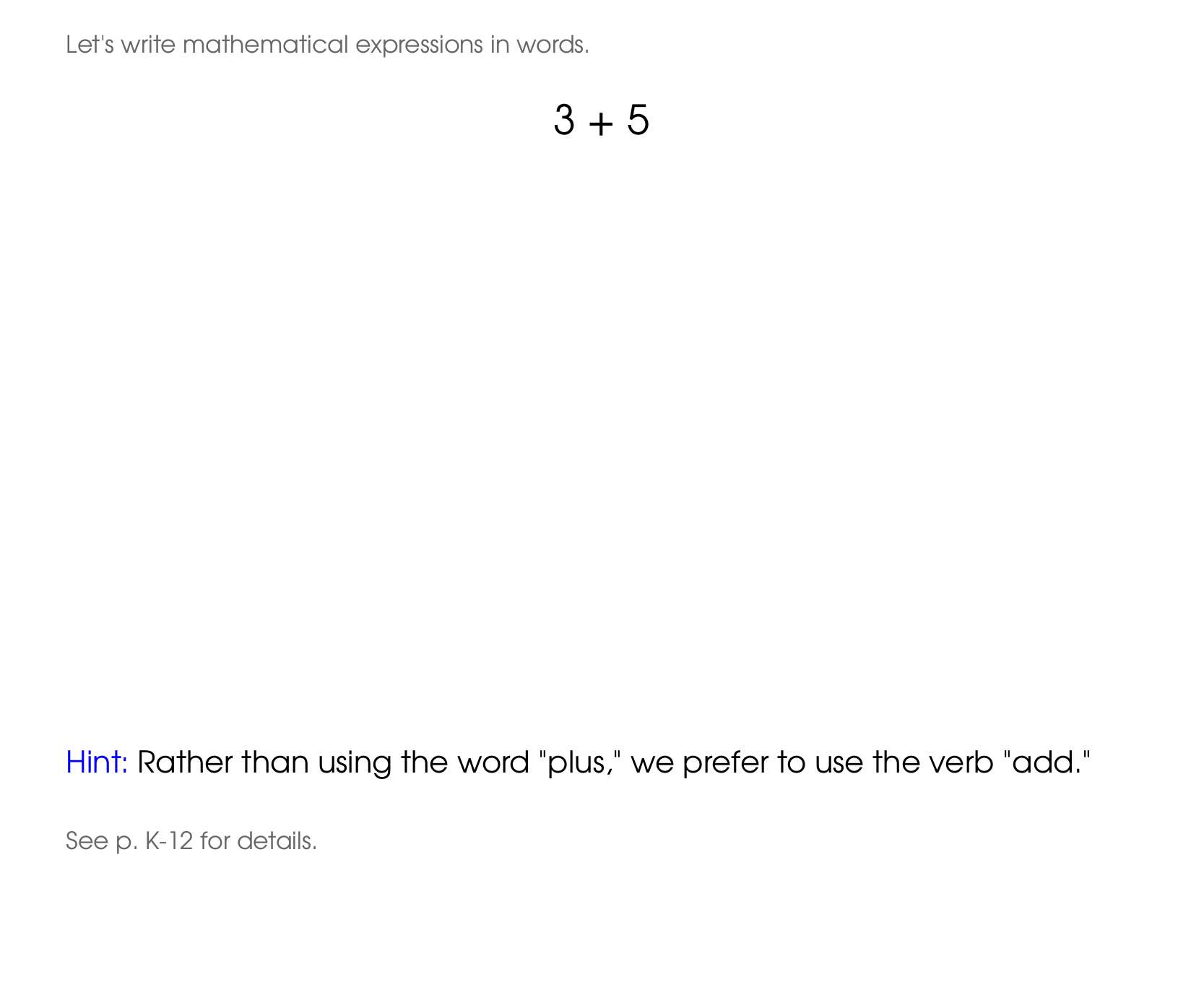

Let's write mathematical expressions in words.
3 + 5
Hint: Rather than using the word "plus," we prefer to use the verb "add."
See p. K-12 for details.